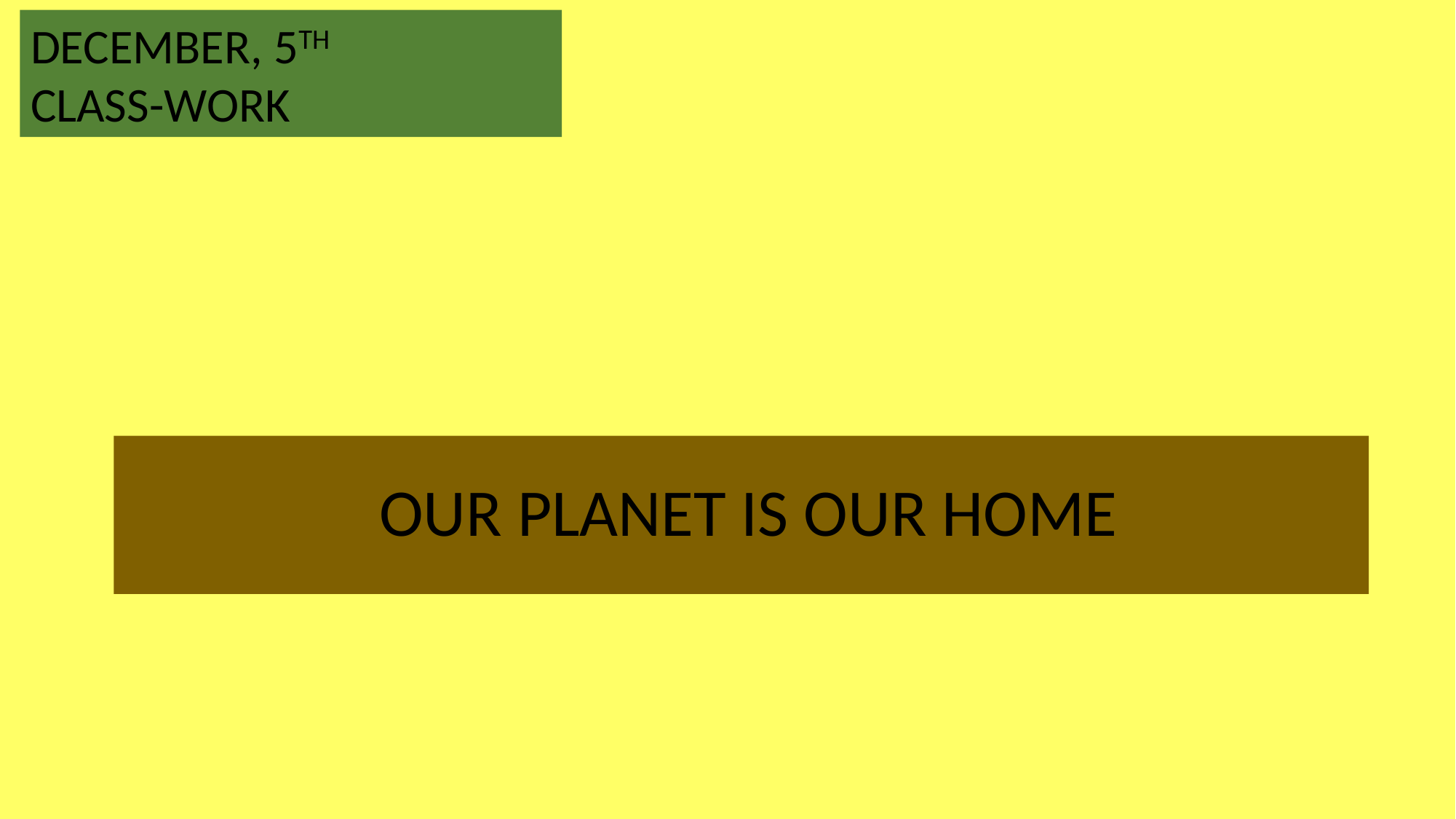

DECEMBER, 5TH
CLASS-WORK
# OUR PLANET IS OUR HOME